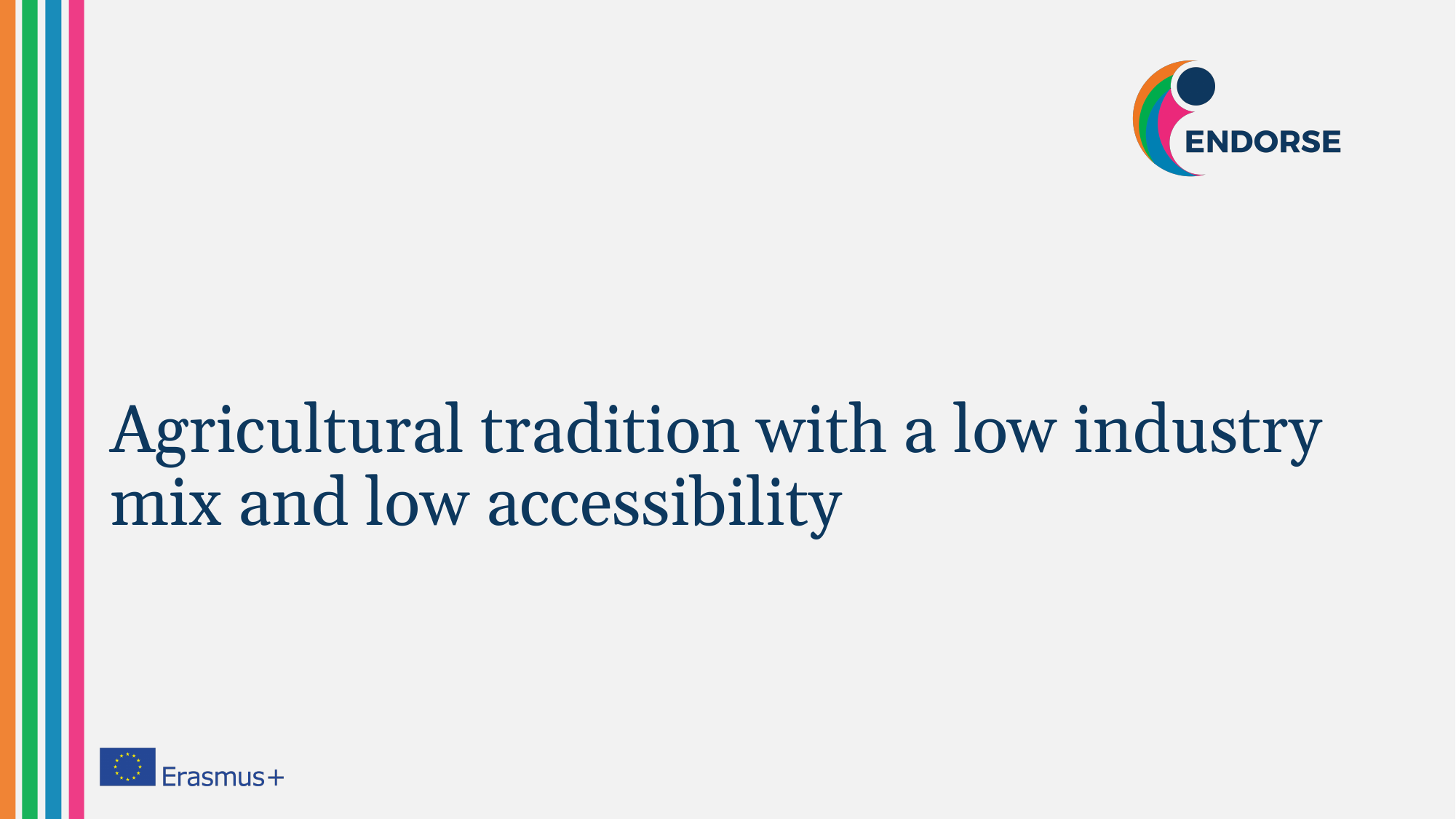

# Agricultural tradition with a low industry mix and low accessibility